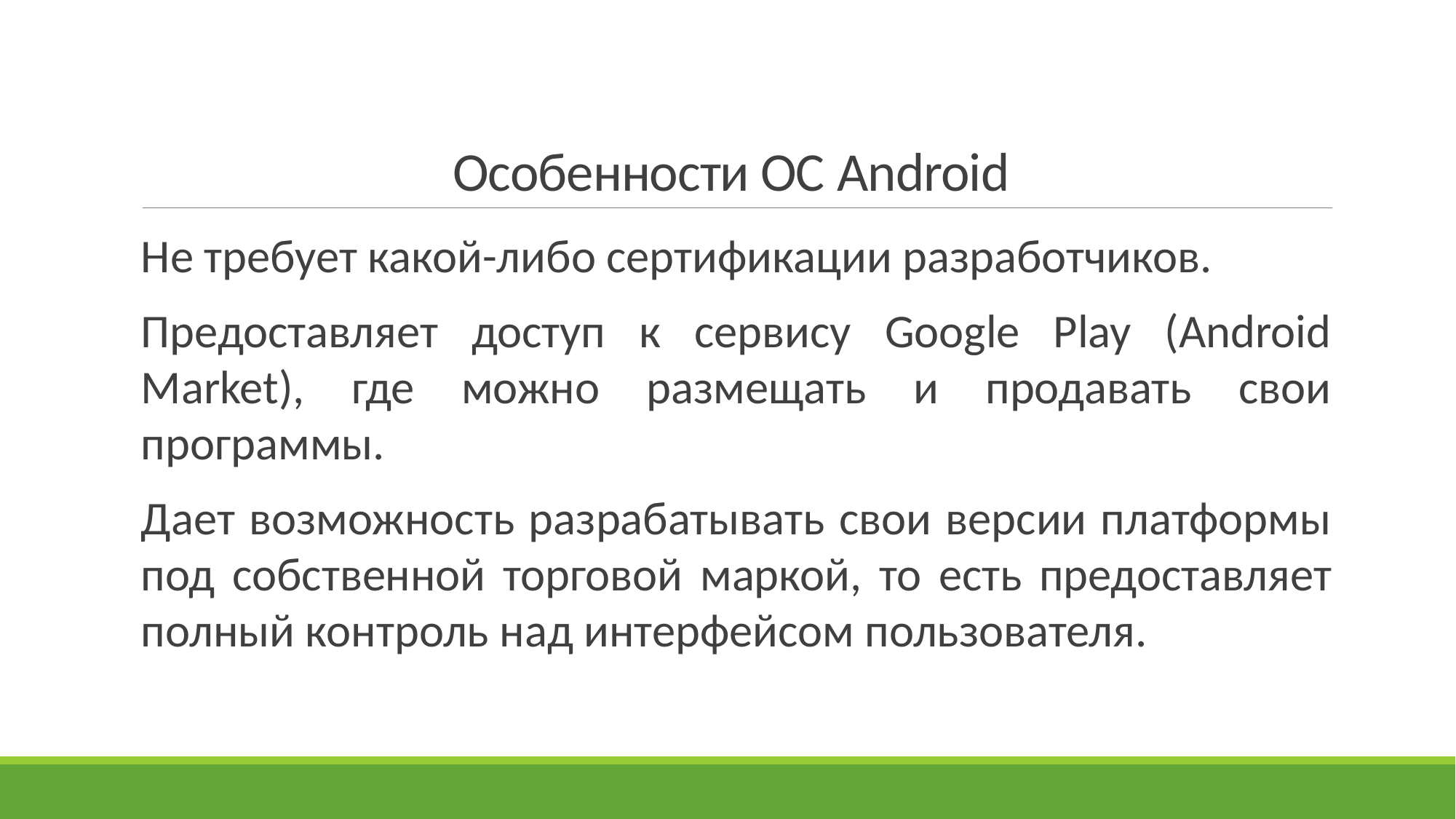

# Особенности ОС Android
Не требует какой-либо сертификации разработчиков.
Предоставляет доступ к сервису Google Play (Android Market), где можно размещать и продавать свои программы.
Дает возможность разрабатывать свои версии платформы под собственной торговой маркой, то есть предоставляет полный контроль над интерфейсом пользователя.